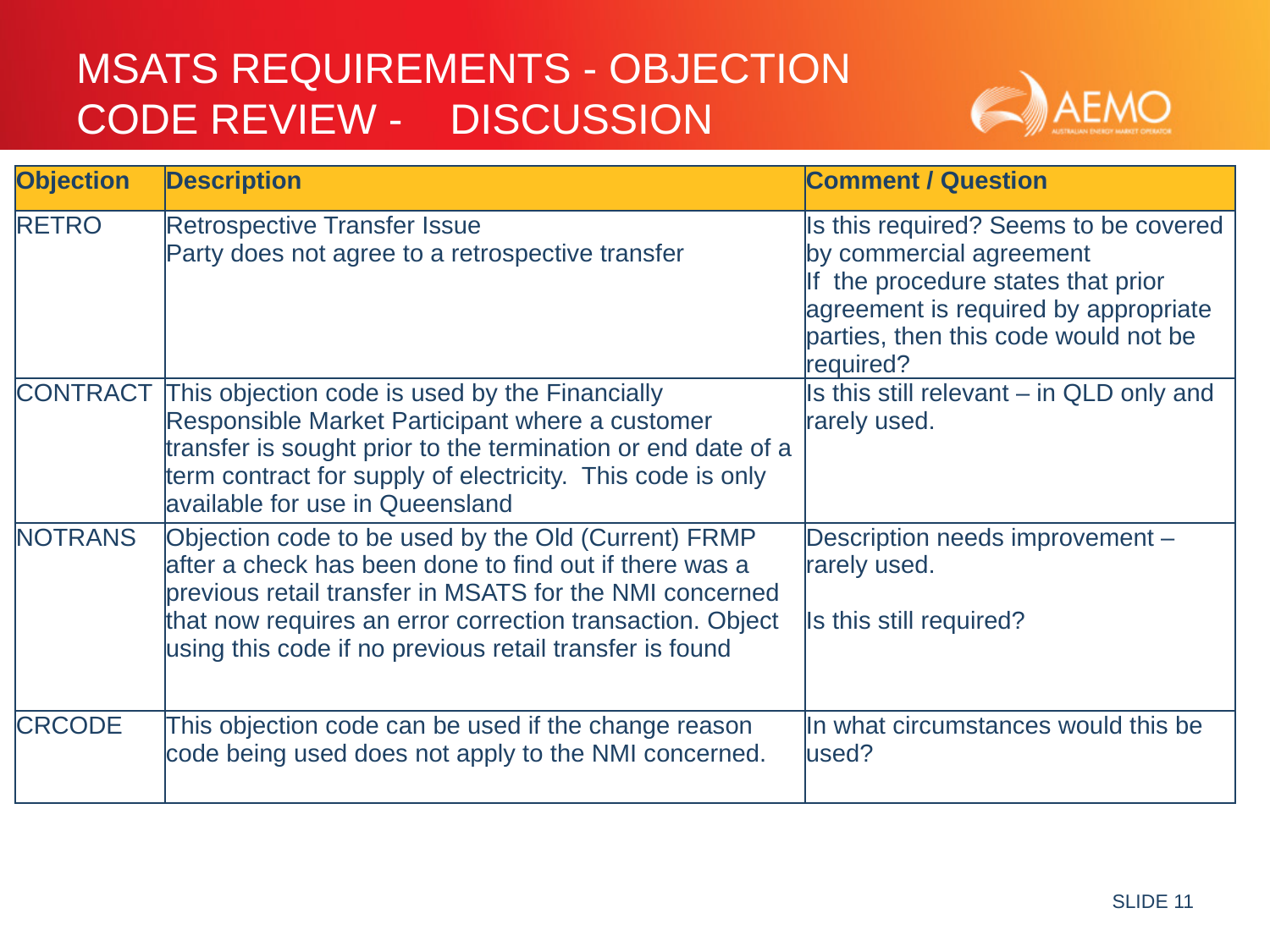

# MSATS Requirements - Objection Code Review -    discussion
| Objection | Description | Comment / Question |
| --- | --- | --- |
| RETRO | Retrospective Transfer Issue Party does not agree to a retrospective transfer | Is this required? Seems to be covered by commercial agreement If the procedure states that prior agreement is required by appropriate parties, then this code would not be required? |
| CONTRACT | This objection code is used by the Financially Responsible Market Participant where a customer transfer is sought prior to the termination or end date of a term contract for supply of electricity. This code is only available for use in Queensland | Is this still relevant – in QLD only and rarely used. |
| NOTRANS | Objection code to be used by the Old (Current) FRMP after a check has been done to find out if there was a previous retail transfer in MSATS for the NMI concerned that now requires an error correction transaction. Object using this code if no previous retail transfer is found | Description needs improvement – rarely used. Is this still required? |
| CRCODE | This objection code can be used if the change reason code being used does not apply to the NMI concerned. | In what circumstances would this be used? |